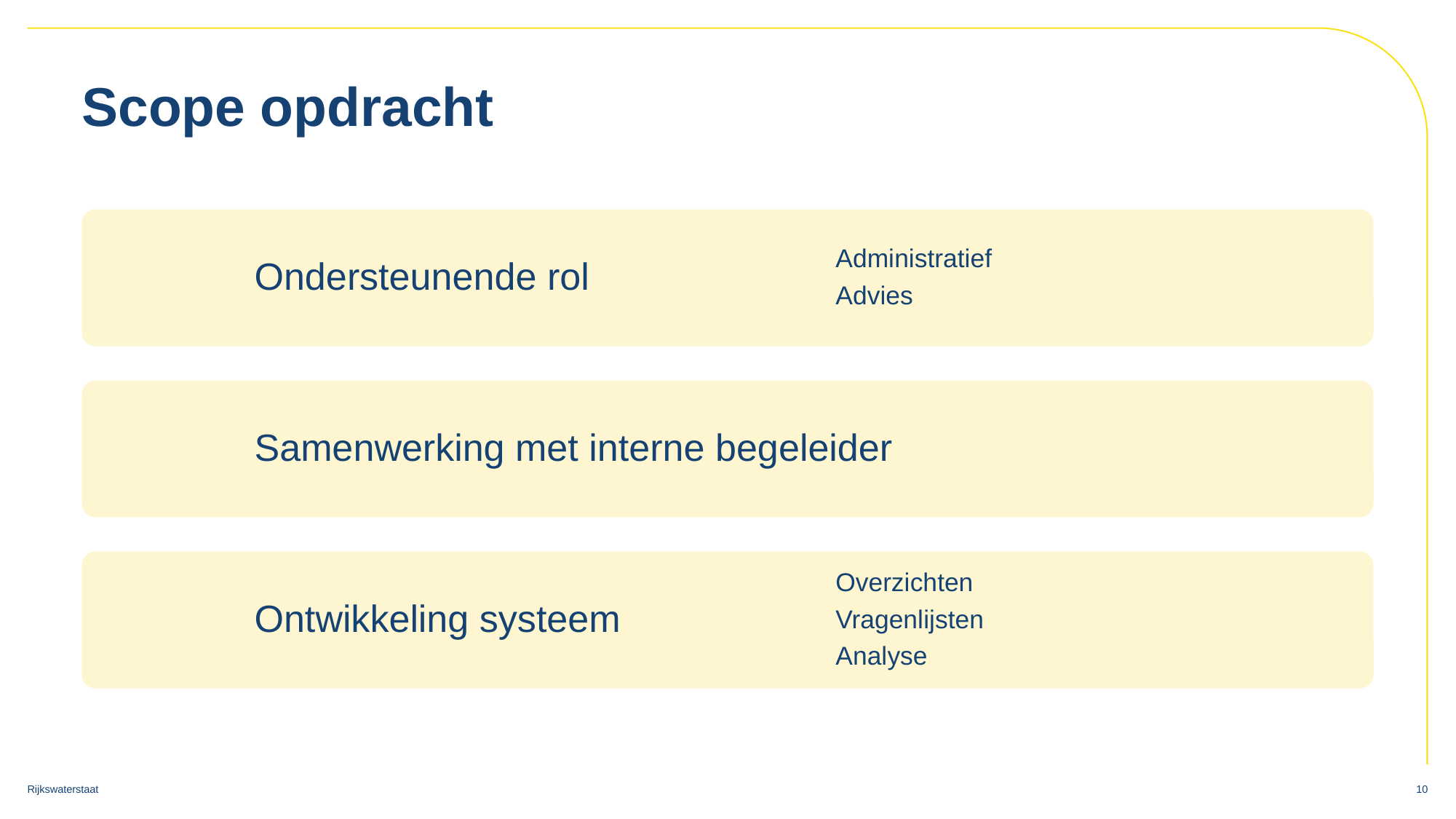

# Scope opdracht
Ondersteunende rol
Administratief
Advies
Samenwerking met interne begeleider
Ontwikkeling systeem
Overzichten
Vragenlijsten
Analyse
10